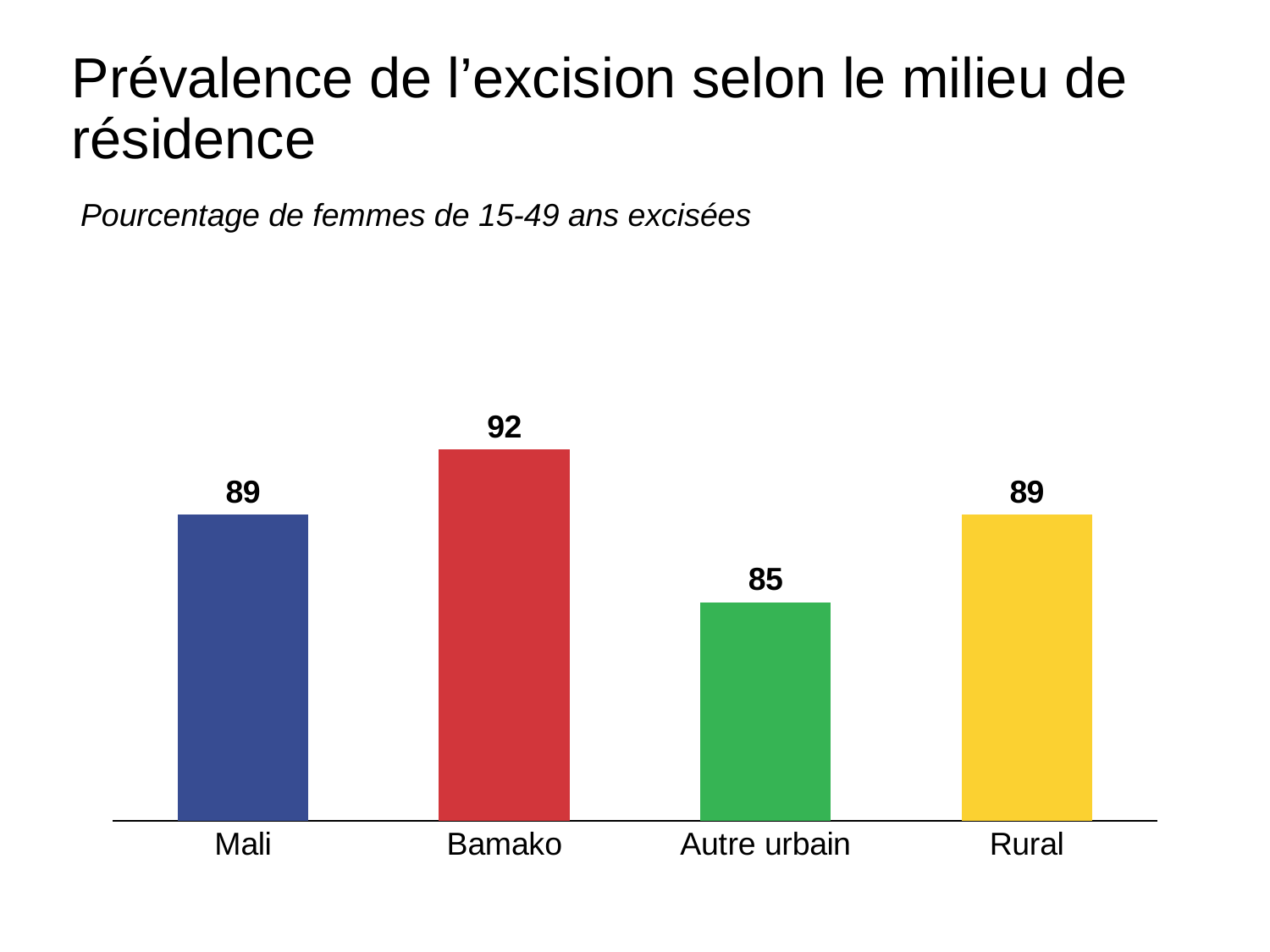

# Prévalence de l’excision selon le milieu de résidence
 Pourcentage de femmes de 15-49 ans excisées

### Chart

| Category | Mali |
|---|---|
| Mali | 89.0 |
| Bamako | 92.0 |
| Autre urbain | 85.0 |
| Rural | 89.0 |